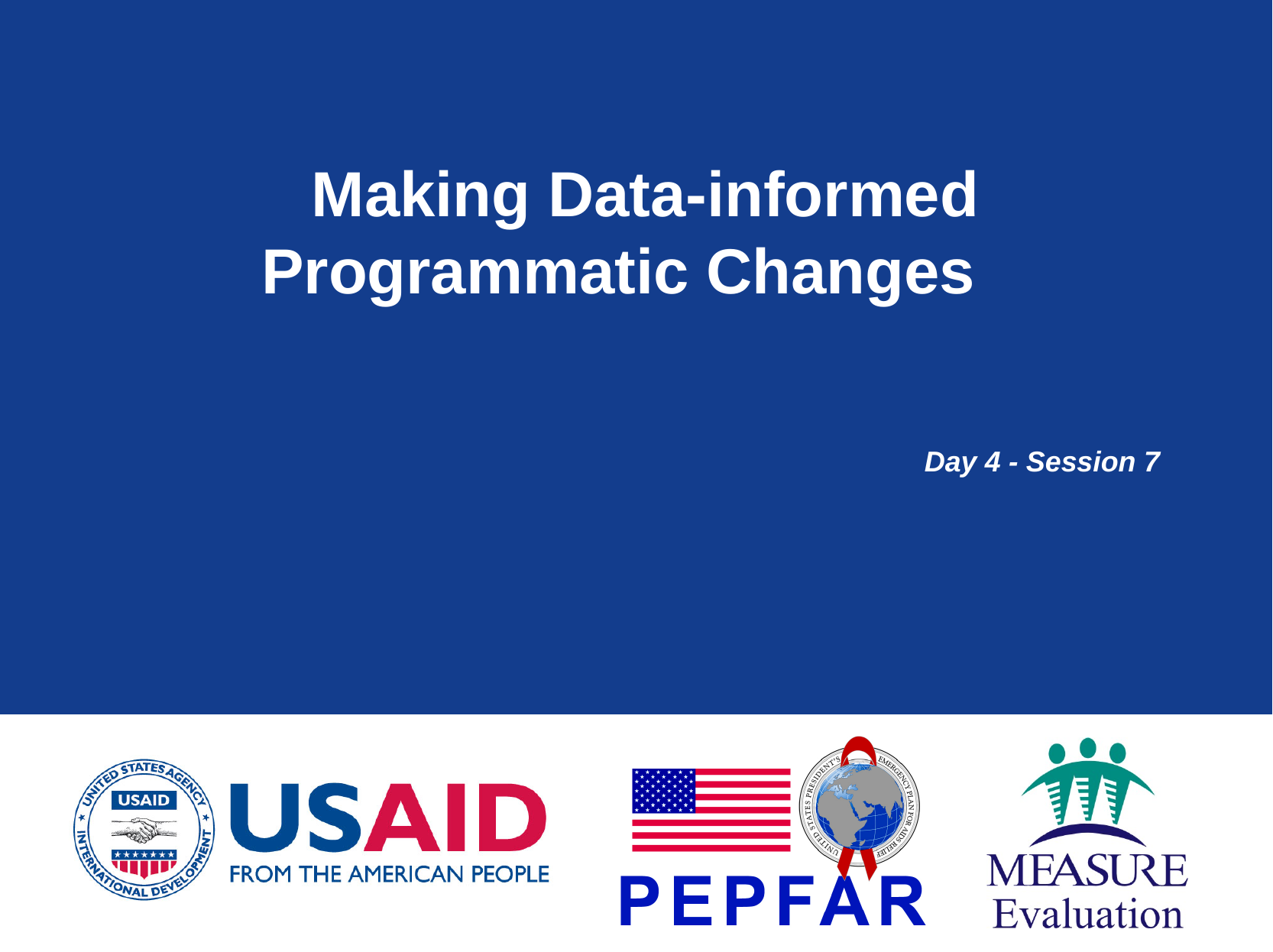

# Making Data-informed Programmatic Changes
Day 4 - Session 7